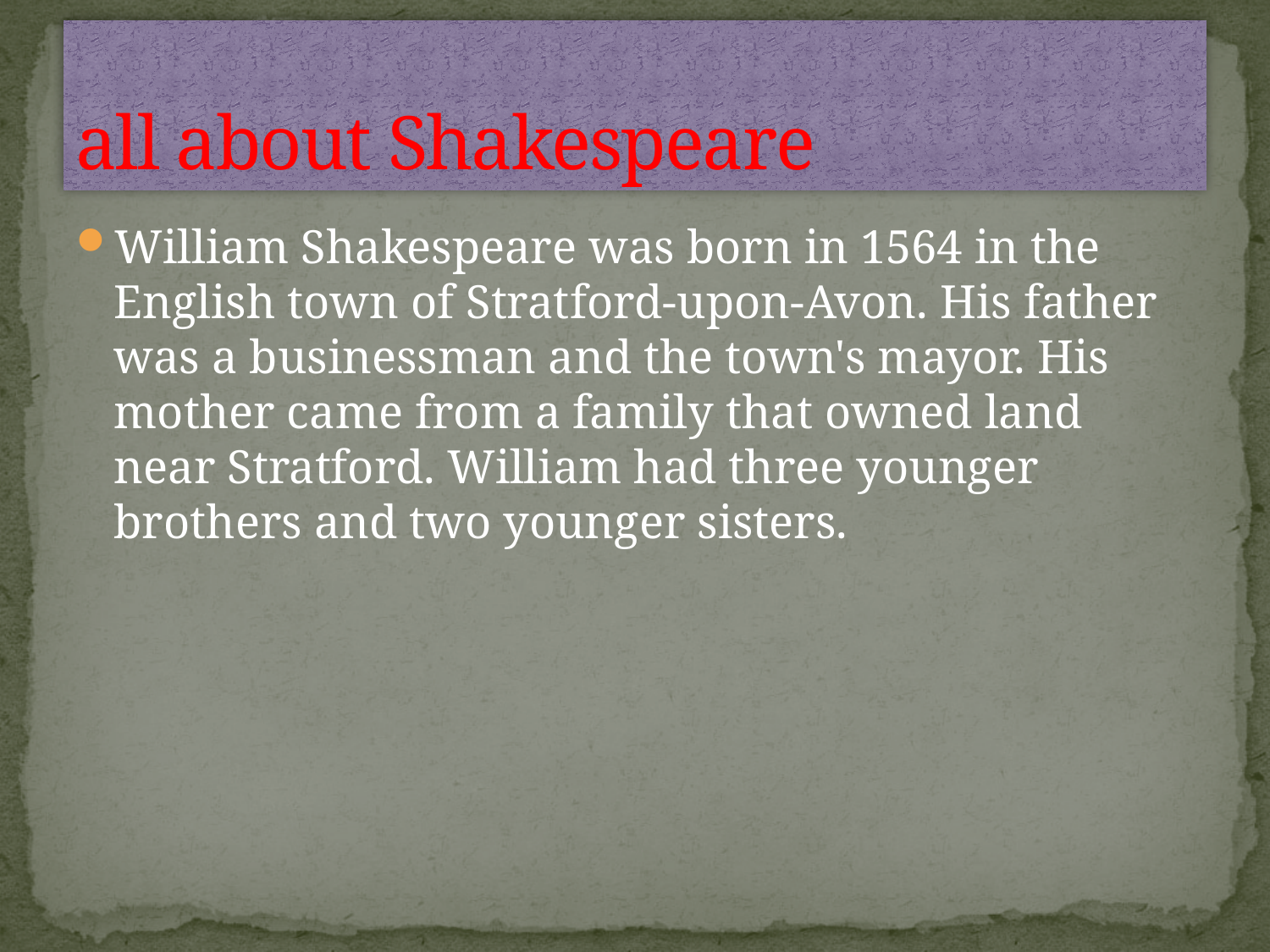

# all about Shakespeare
William Shakespeare was born in 1564 in the English town of Stratford-upon-Avon. His father was a businessman and the town's mayor. His mother came from a family that owned land near Stratford. William had three younger brothers and two younger sisters.